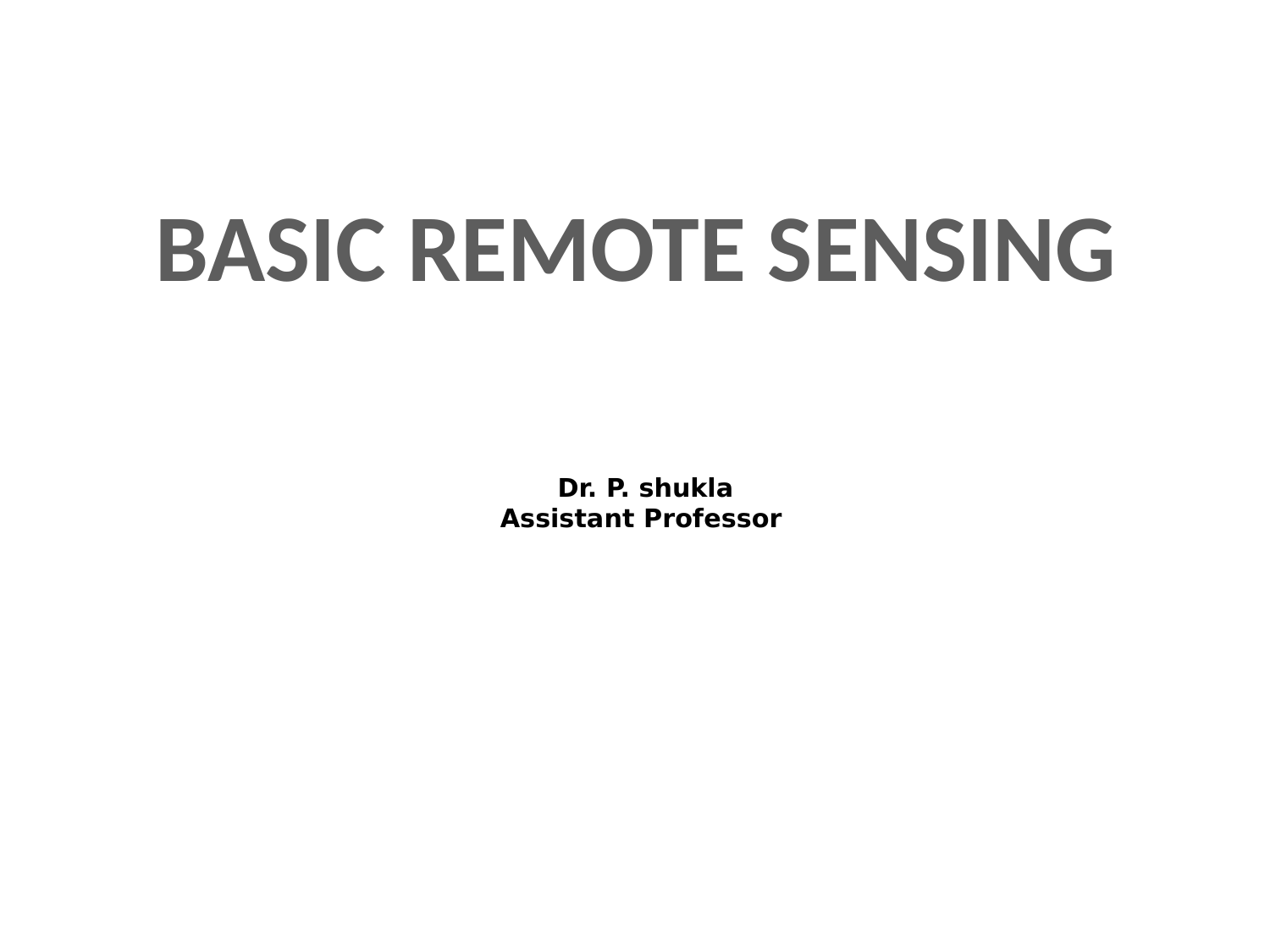

BASIC REMOTE SENSING
# Dr. P. shukla Assistant Professor